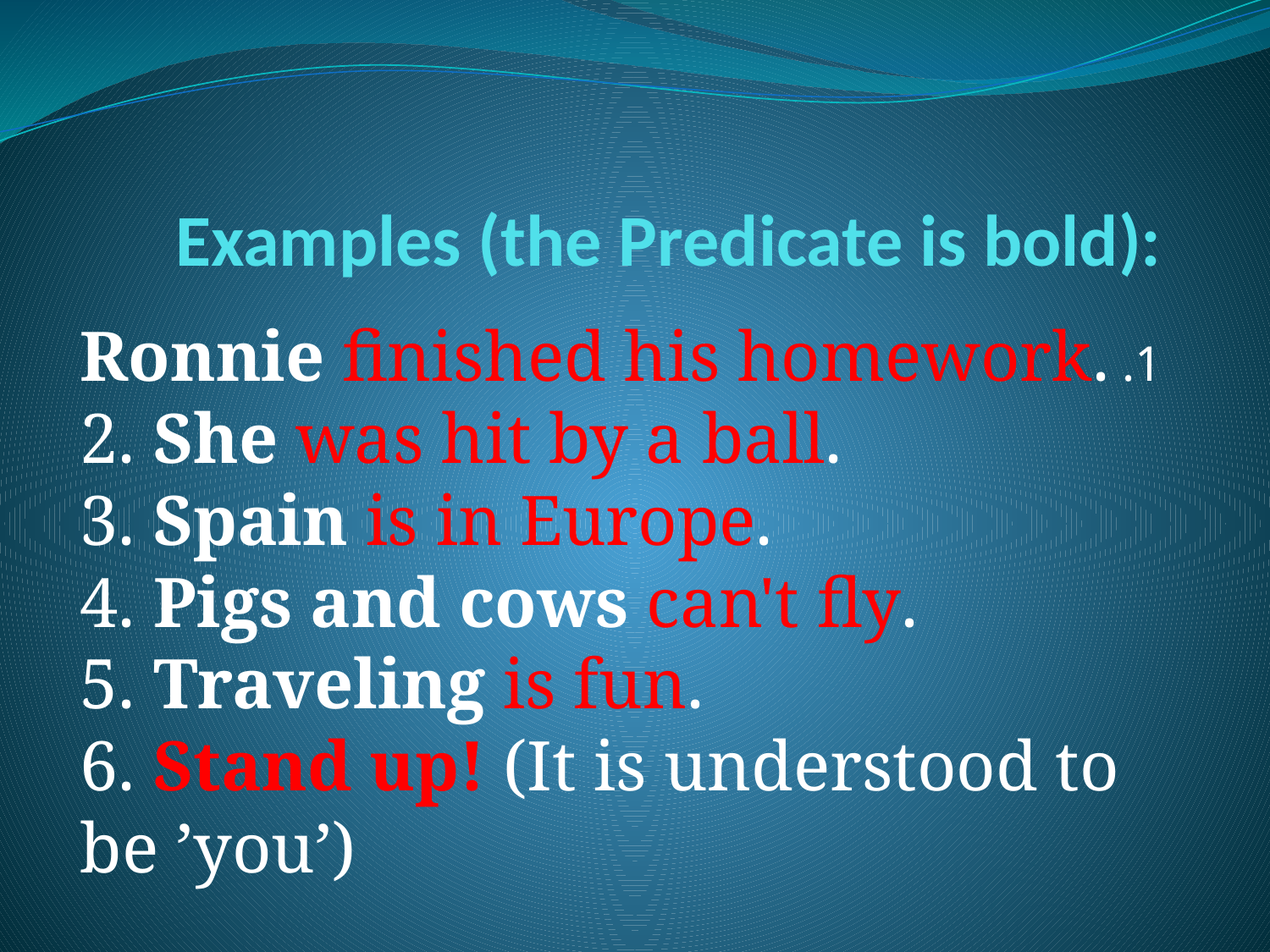

# Examples (the Predicate is bold):
1. Ronnie finished his homework.
2. She was hit by a ball.
3. Spain is in Europe.
4. Pigs and cows can't fly.
5. Traveling is fun.
6. Stand up! (It is understood to be ’you’)